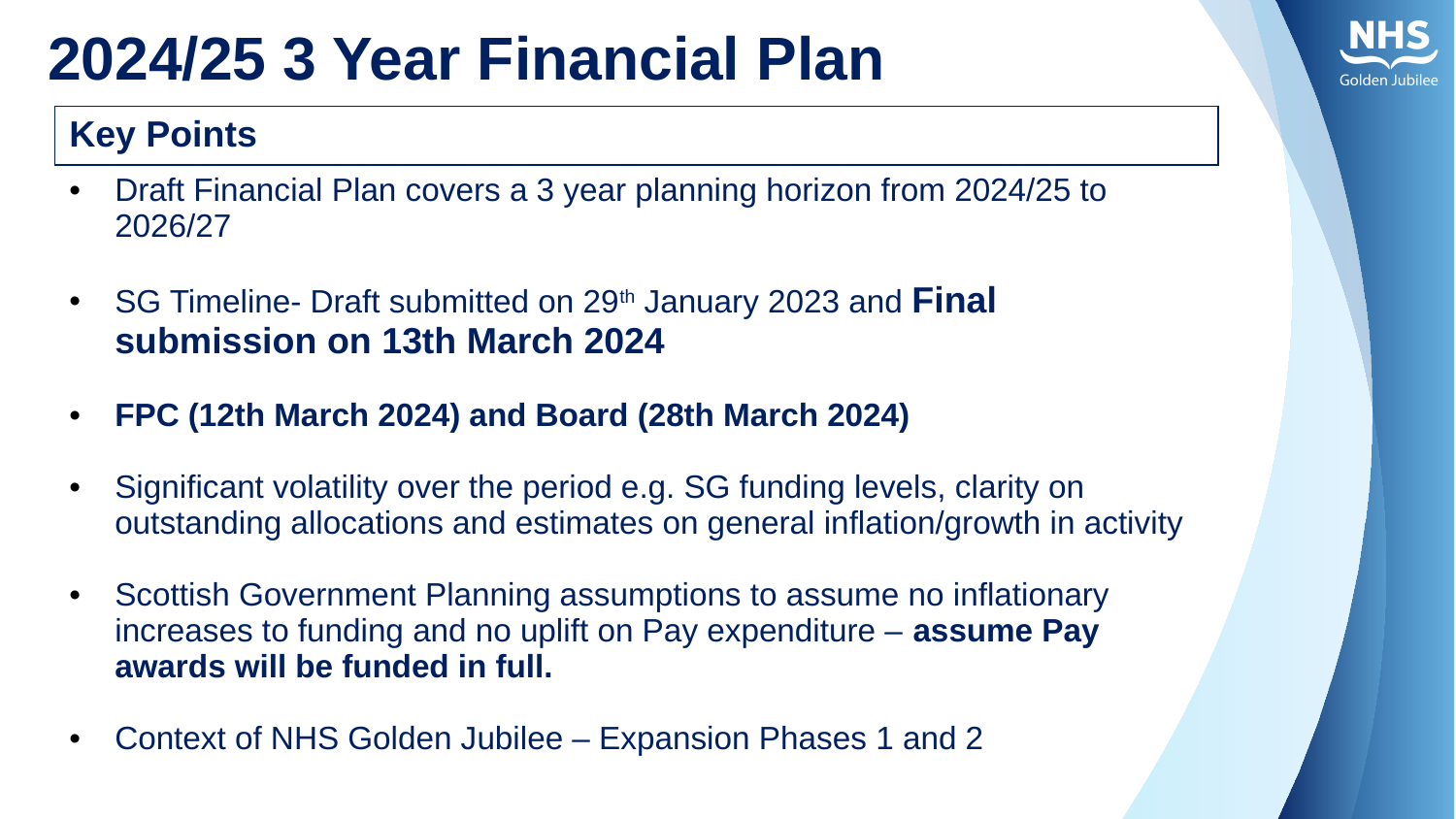

# 2024/25 3 Year Financial Plan
| Key Points |
| --- |
| Draft Financial Plan covers a 3 year planning horizon from 2024/25 to 2026/27 SG Timeline- Draft submitted on 29th January 2023 and Final submission on 13th March 2024 FPC (12th March 2024) and Board (28th March 2024) Significant volatility over the period e.g. SG funding levels, clarity on outstanding allocations and estimates on general inflation/growth in activity Scottish Government Planning assumptions to assume no inflationary increases to funding and no uplift on Pay expenditure – assume Pay awards will be funded in full. Context of NHS Golden Jubilee – Expansion Phases 1 and 2 |
| --- |